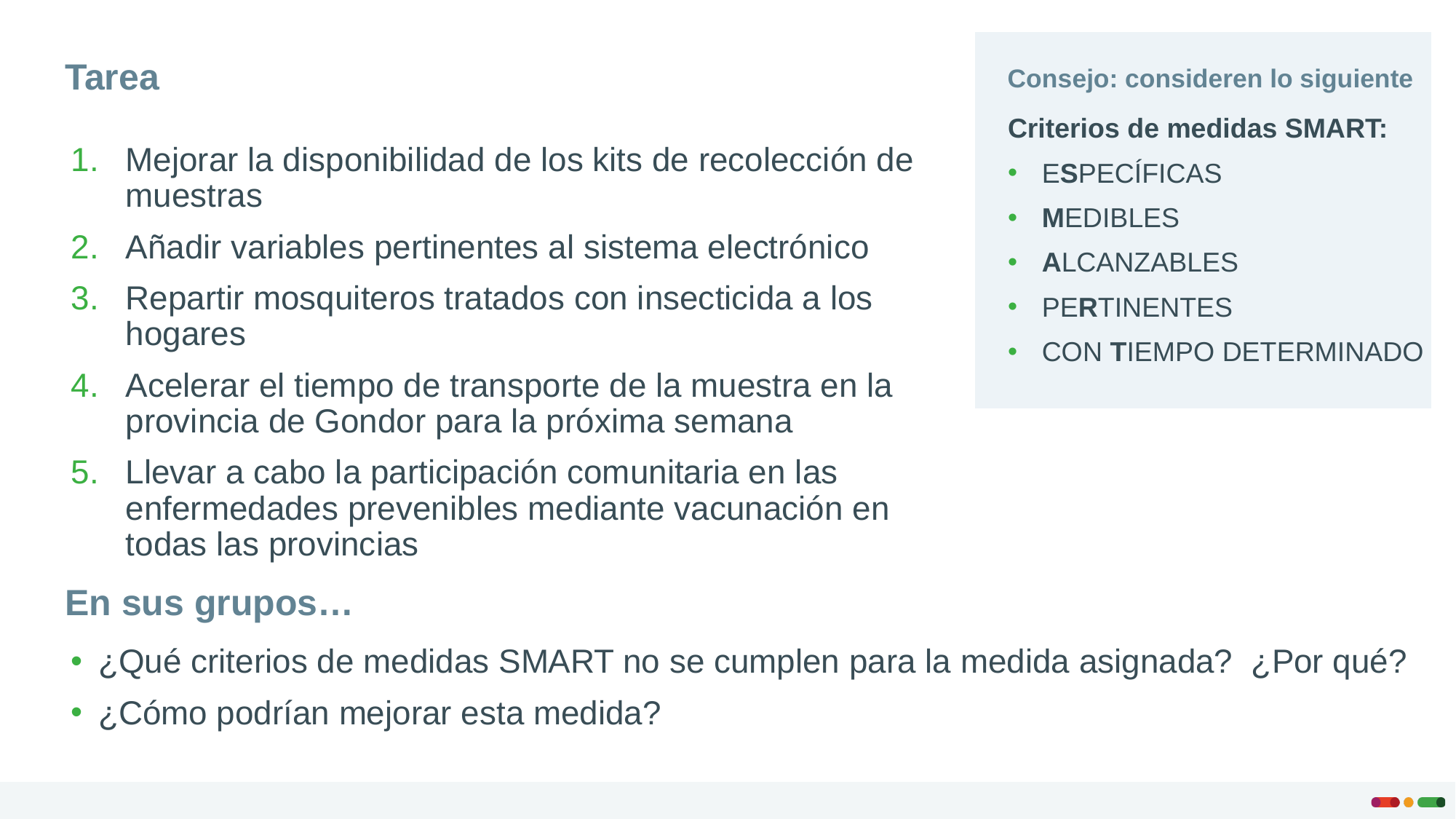

Consejo: consideren lo siguiente

Tarea
Criterios de medidas SMART:
ESPECÍFICAS
MEDIBLES
ALCANZABLES
PERTINENTES
CON TIEMPO DETERMINADO

Mejorar la disponibilidad de los kits de recolección de muestras
Añadir variables pertinentes al sistema electrónico
Repartir mosquiteros tratados con insecticida a los hogares
Acelerar el tiempo de transporte de la muestra en la provincia de Gondor para la próxima semana
Llevar a cabo la participación comunitaria en las enfermedades prevenibles mediante vacunación en todas las provincias

En sus grupos…
¿Qué criterios de medidas SMART no se cumplen para la medida asignada?  ¿Por qué?
¿Cómo podrían mejorar esta medida?